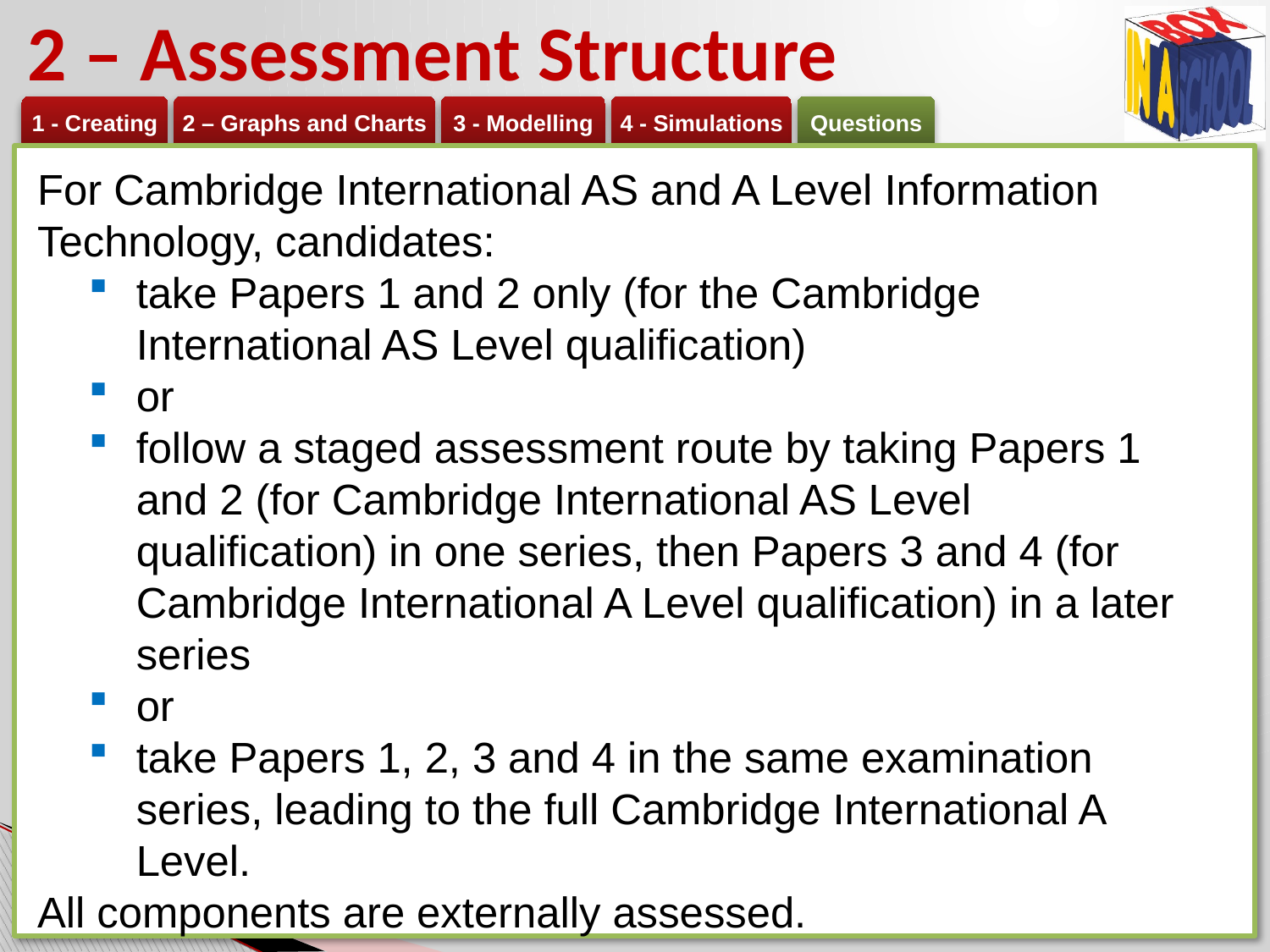

# 2 – Assessment Structure
For Cambridge International AS and A Level Information Technology, candidates:
take Papers 1 and 2 only (for the Cambridge International AS Level qualification)
or
follow a staged assessment route by taking Papers 1 and 2 (for Cambridge International AS Level qualification) in one series, then Papers 3 and 4 (for Cambridge International A Level qualification) in a later series
or
take Papers 1, 2, 3 and 4 in the same examination series, leading to the full Cambridge International A Level.
All components are externally assessed.